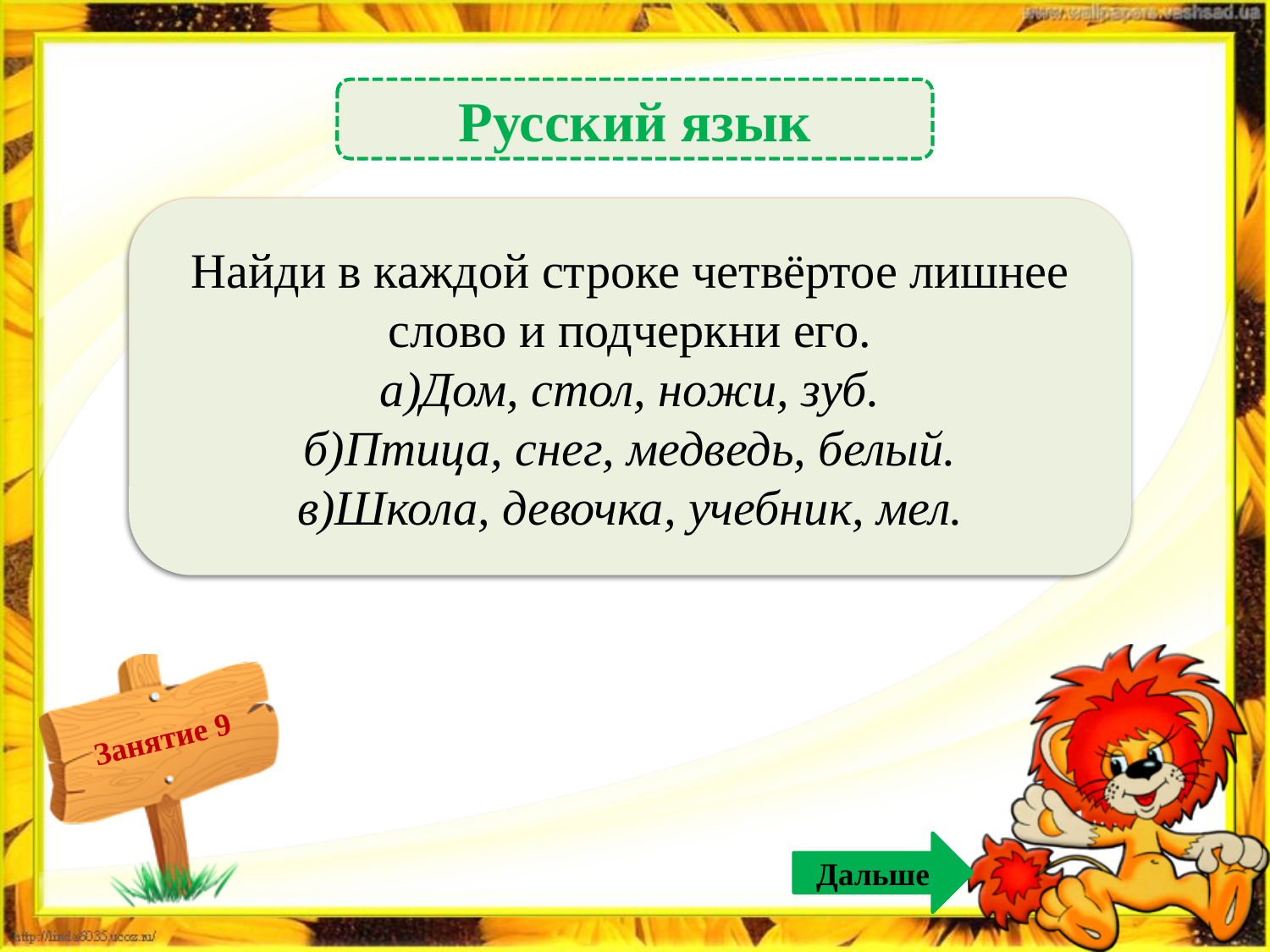

Русский язык
 Ножи, белый, девочка – 3б.
Найди в каждой строке четвёртое лишнее слово и подчеркни его.
а)Дом, стол, ножи, зуб.
б)Птица, снег, медведь, белый.
в)Школа, девочка, учебник, мел.

Дальше